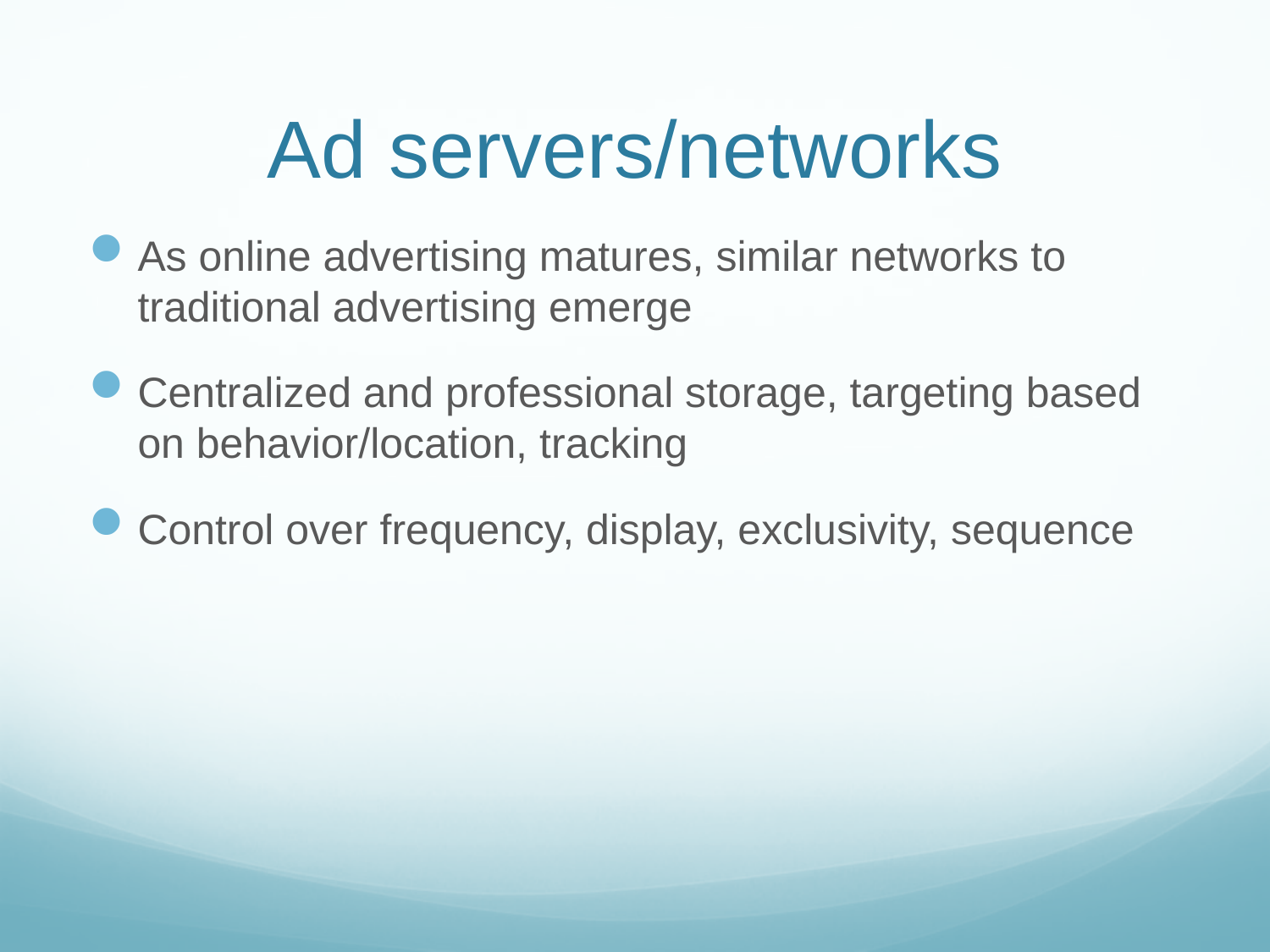

# Ad servers/networks
As online advertising matures, similar networks to traditional advertising emerge
Centralized and professional storage, targeting based on behavior/location, tracking
Control over frequency, display, exclusivity, sequence